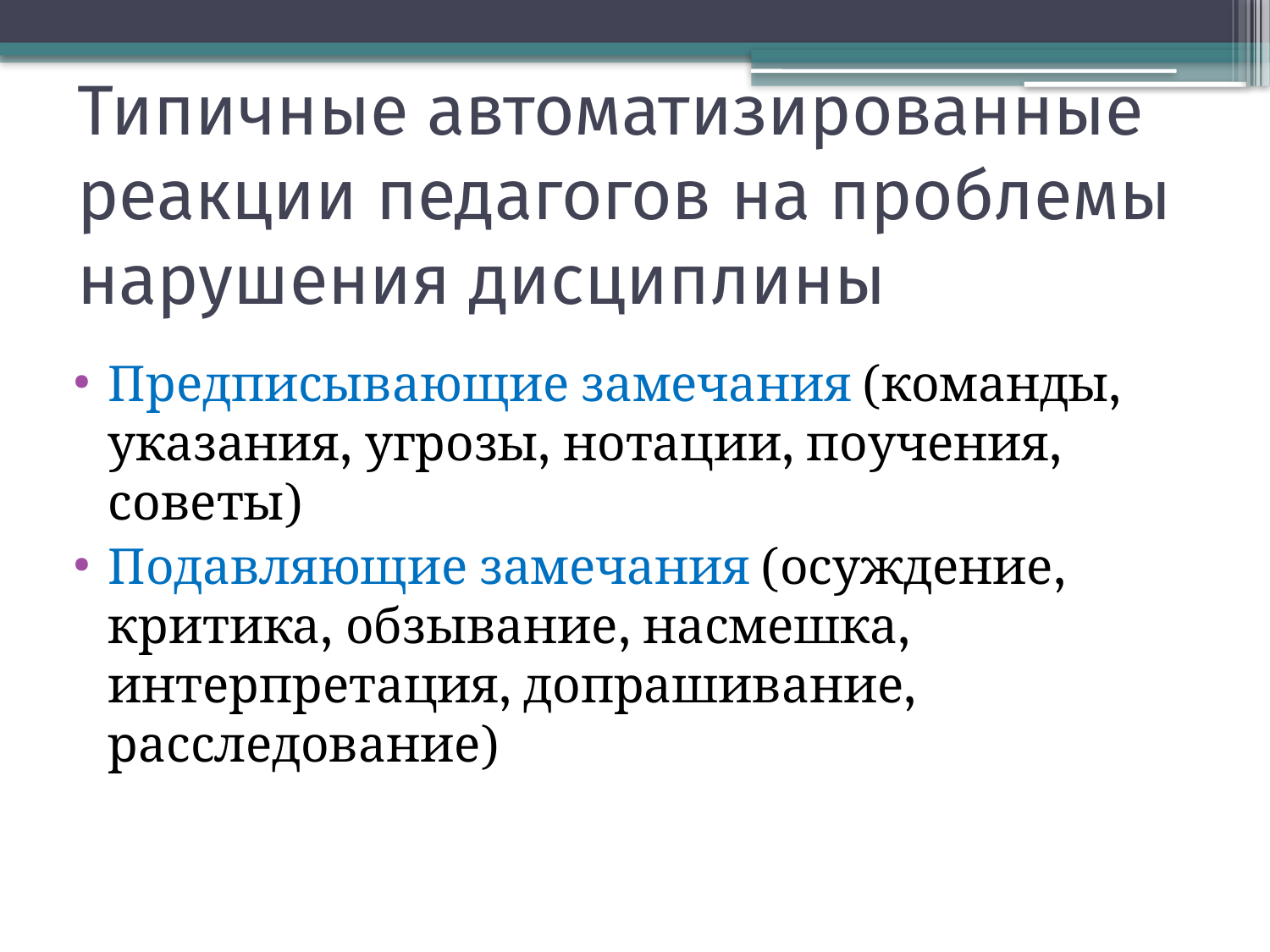

# Типичные автоматизированные реакции педагогов на проблемы нарушения дисциплины
Предписывающие замечания (команды, указания, угрозы, нотации, поучения, советы)
Подавляющие замечания (осуждение, критика, обзывание, насмешка, интерпретация, допрашивание, расследование)